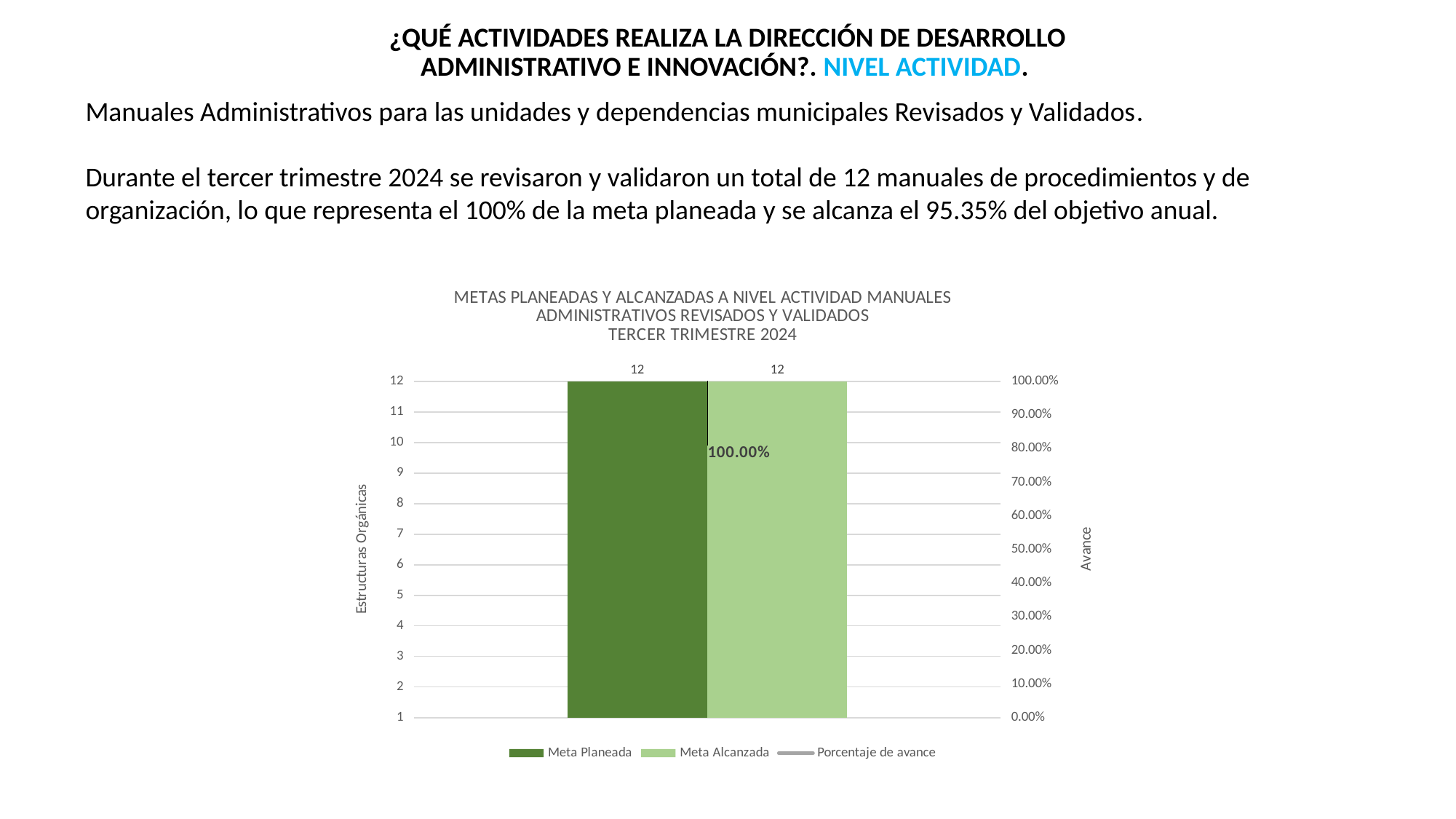

¿QUÉ ACTIVIDADES REALIZA LA DIRECCIÓN DE DESARROLLO ADMINISTRATIVO E INNOVACIÓN?. NIVEL ACTIVIDAD.
Manuales Administrativos para las unidades y dependencias municipales Revisados y Validados.

Durante el tercer trimestre 2024 se revisaron y validaron un total de 12 manuales de procedimientos y de organización, lo que representa el 100% de la meta planeada y se alcanza el 95.35% del objetivo anual.

### Chart: METAS PLANEADAS Y ALCANZADAS A NIVEL ACTIVIDAD MANUALES ADMINISTRATIVOS REVISADOS Y VALIDADOS
 TERCER TRIMESTRE 2024

| Category | Meta Planeada | Meta Alcanzada |  |
|---|---|---|---|
| ESTRUCTURAS ORGÁNICAS ANALIZADAS Y EVALUADAS | 12.0 | 12.0 | 1.0 |